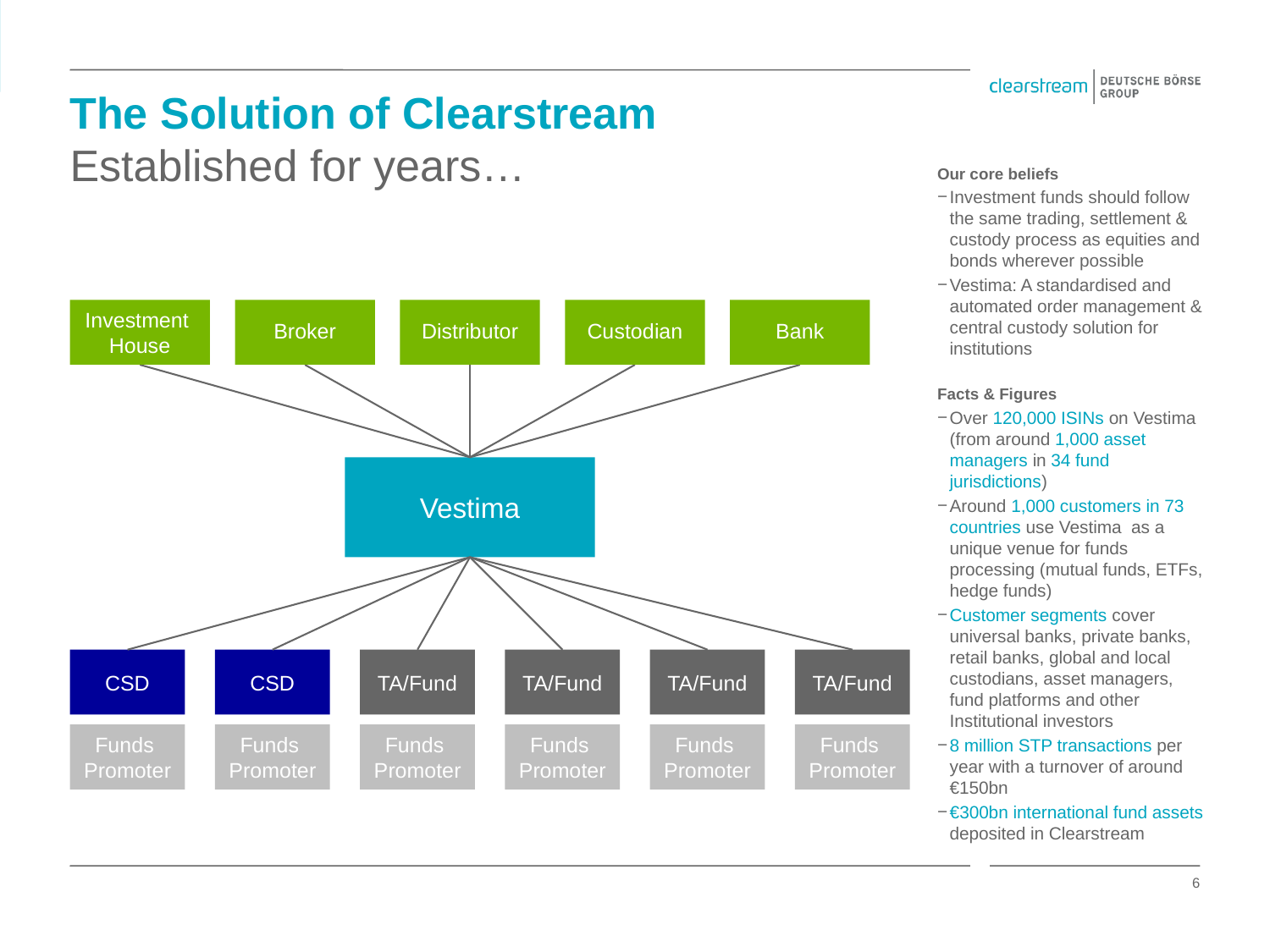

# The Solution of Clearstream Established for years…
Our core beliefs
Investment funds should follow the same trading, settlement & custody process as equities and bonds wherever possible
Vestima: A standardised and automated order management & central custody solution for institutions

Facts & Figures
Over 120,000 ISINs on Vestima (from around 1,000 asset managers in 34 fund jurisdictions)
Around 1,000 customers in 73 countries use Vestima  as a unique venue for funds processing (mutual funds, ETFs, hedge funds)
Customer segments cover universal banks, private banks, retail banks, global and local custodians, asset managers, fund platforms and other Institutional investors
8 million STP transactions per year with a turnover of around €150bn
€300bn international fund assets deposited in Clearstream
Investment
House
Broker
Distributor
Custodian
Bank
Vestima
CSD
CSD
TA/Fund
TA/Fund
TA/Fund
TA/Fund
Funds
Promoter
Funds
Promoter
Funds
Promoter
Funds
Promoter
Funds
Promoter
Funds
Promoter
6